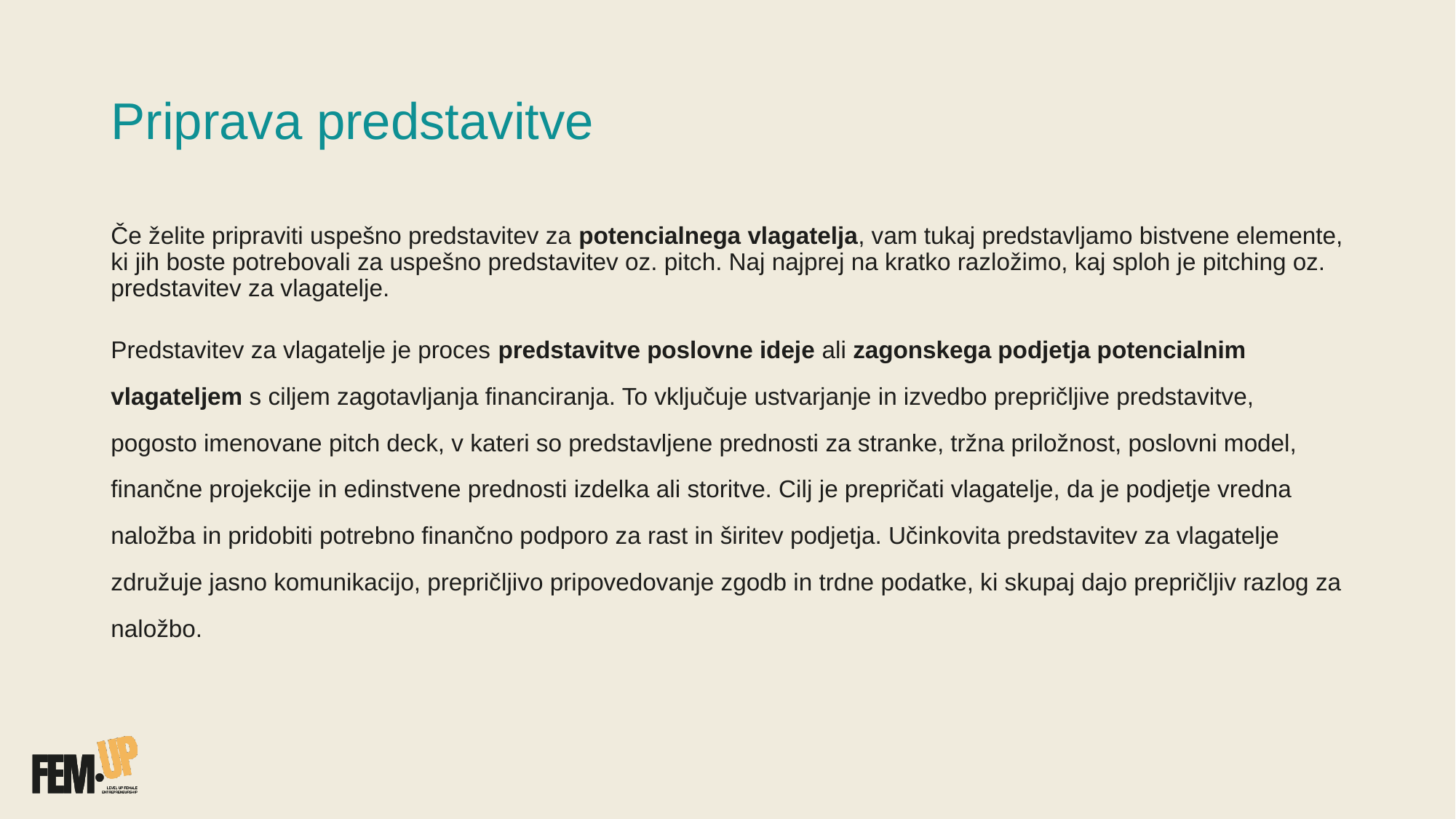

# Priprava predstavitve
Če želite pripraviti uspešno predstavitev za potencialnega vlagatelja, vam tukaj predstavljamo bistvene elemente, ki jih boste potrebovali za uspešno predstavitev oz. pitch. Naj najprej na kratko razložimo, kaj sploh je pitching oz. predstavitev za vlagatelje.
Predstavitev za vlagatelje je proces predstavitve poslovne ideje ali zagonskega podjetja potencialnim vlagateljem s ciljem zagotavljanja financiranja. To vključuje ustvarjanje in izvedbo prepričljive predstavitve, pogosto imenovane pitch deck, v kateri so predstavljene prednosti za stranke, tržna priložnost, poslovni model, finančne projekcije in edinstvene prednosti izdelka ali storitve. Cilj je prepričati vlagatelje, da je podjetje vredna naložba in pridobiti potrebno finančno podporo za rast in širitev podjetja. Učinkovita predstavitev za vlagatelje združuje jasno komunikacijo, prepričljivo pripovedovanje zgodb in trdne podatke, ki skupaj dajo prepričljiv razlog za naložbo.